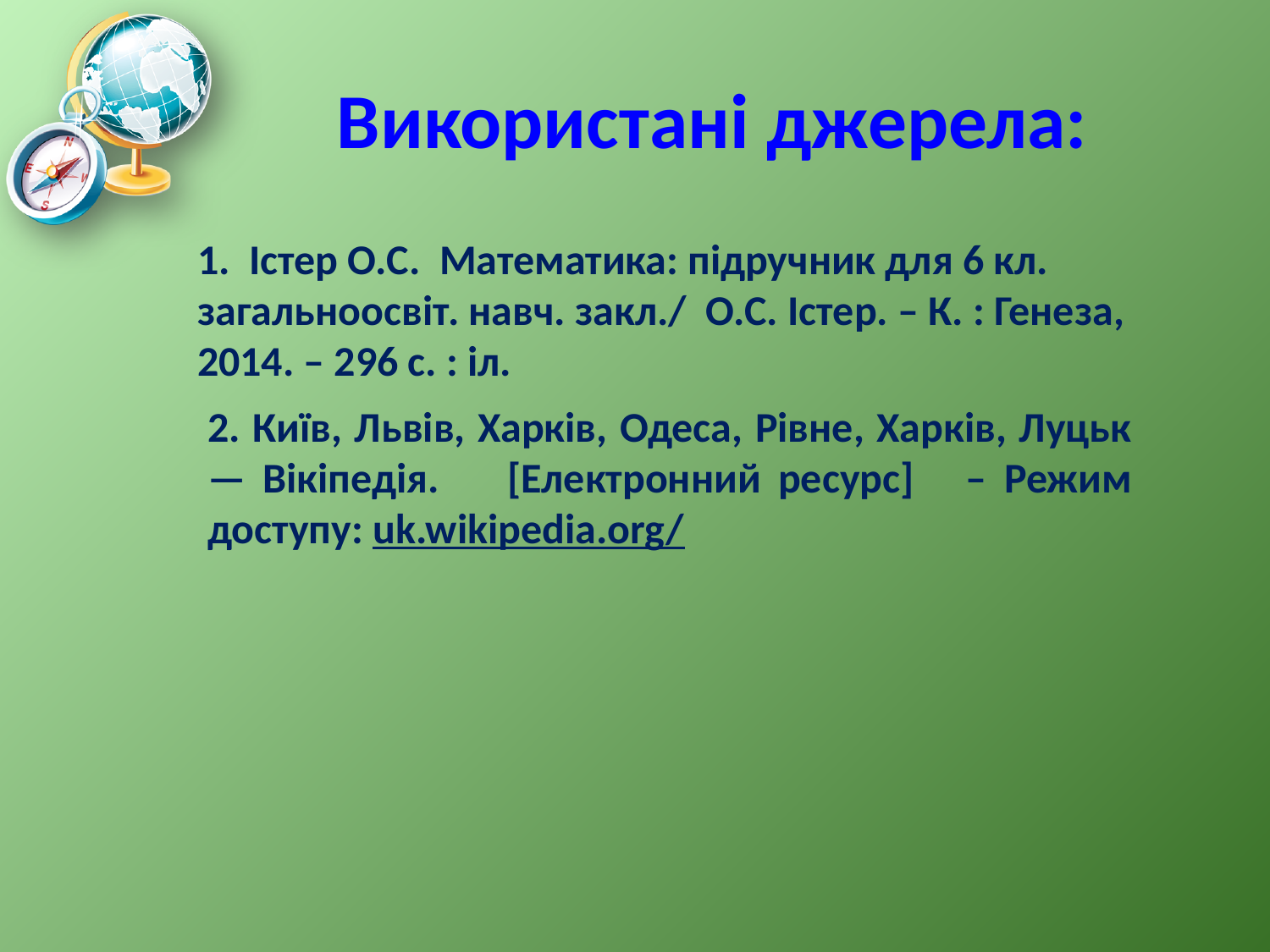

# Використані джерела:
1.  Істер О.С.  Математика: підручник для 6 кл. загальноосвіт. навч. закл./  О.С. Істер. – К. : Генеза, 2014. – 296 с. : іл.
2. Київ, Львів, Харків, Одеса, Рівне, Харків, Луцьк — Вікіпедія.    [Електронний ресурс]   – Режим доступу: uk.wikipedia.org/